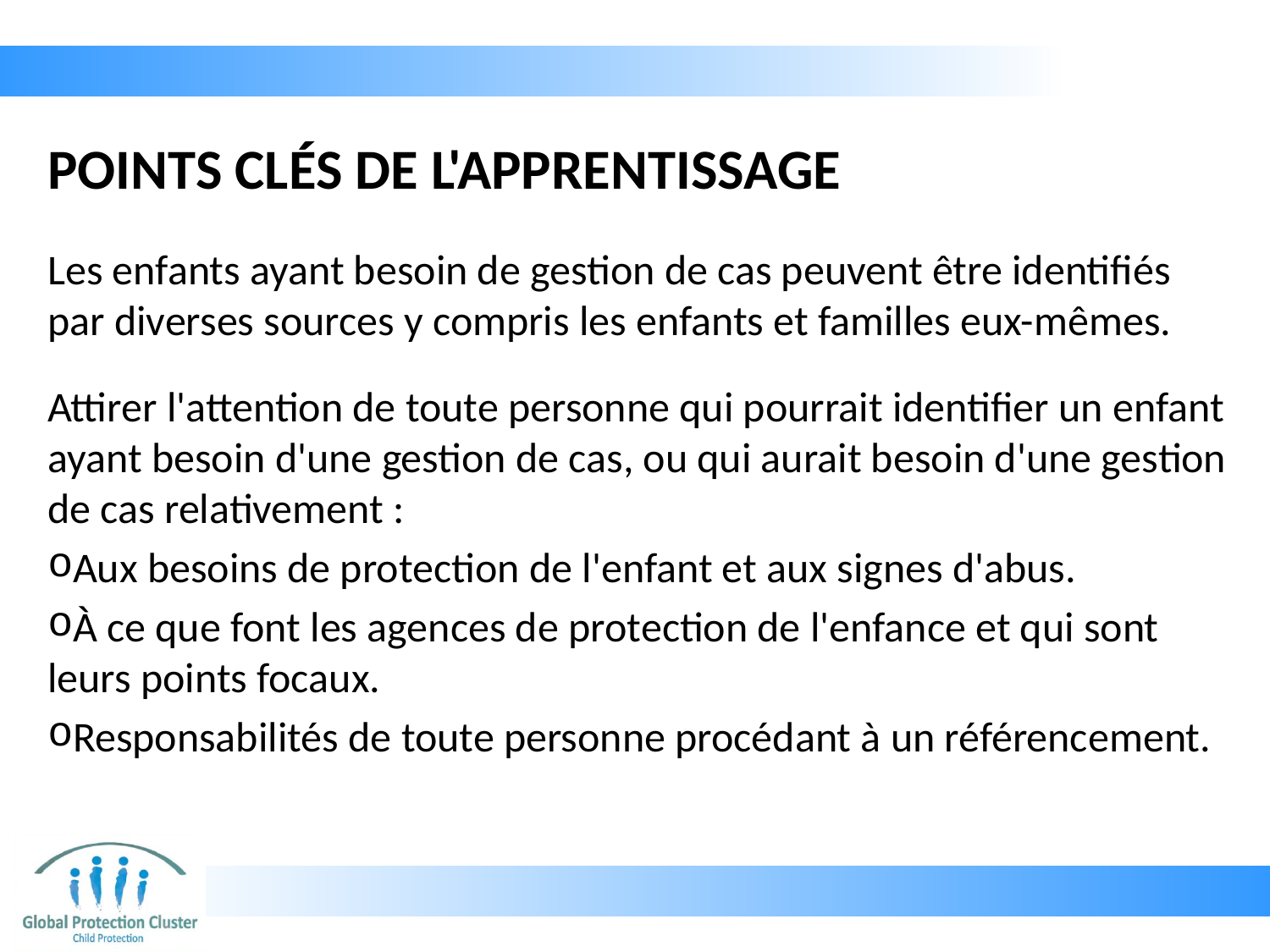

# POINTS CLÉS DE L'APPRENTISSAGE
Les enfants ayant besoin de gestion de cas peuvent être identifiés par diverses sources y compris les enfants et familles eux-mêmes.

Attirer l'attention de toute personne qui pourrait identifier un enfant ayant besoin d'une gestion de cas, ou qui aurait besoin d'une gestion de cas relativement :
Aux besoins de protection de l'enfant et aux signes d'abus.
À ce que font les agences de protection de l'enfance et qui sont leurs points focaux.
Responsabilités de toute personne procédant à un référencement.